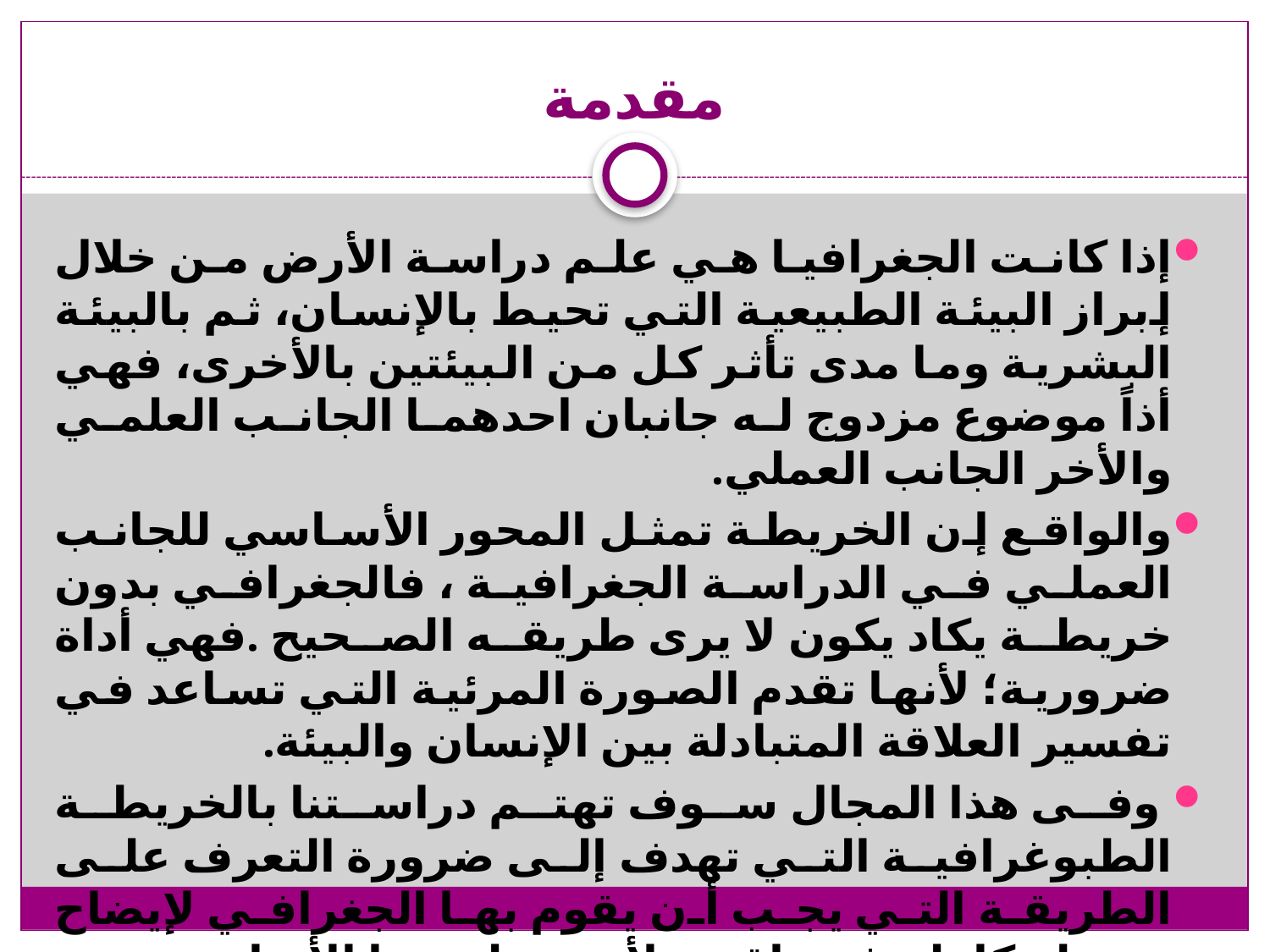

# مقدمة
إذا كانت الجغرافيا هي علم دراسة الأرض من خلال إبراز البيئة الطبيعية التي تحيط بالإنسان، ثم بالبيئة البشرية وما مدى تأثر كل من البيئتين بالأخرى، فهي أذاً موضوع مزدوج له جانبان احدهما الجانب العلمي والأخر الجانب العملي.
والواقع إن الخريطة تمثل المحور الأساسي للجانب العملي في الدراسة الجغرافية ، فالجغرافي بدون خريطة يكاد يكون لا يرى طريقه الصحيح .فهي أداة ضرورية؛ لأنها تقدم الصورة المرئية التي تساعد في تفسير العلاقة المتبادلة بين الإنسان والبيئة.
 وفى هذا المجال سوف تهتم دراستنا بالخريطة الطبوغرافية التي تهدف إلى ضرورة التعرف على الطريقة التي يجب أن يقوم بها الجغرافي لإيضاح خريطة كاملة غير ناقصة لأحد معلومتها الأساسية حتى يمكن استخدامها بدقة وسهولة وعلى أساس سليم.